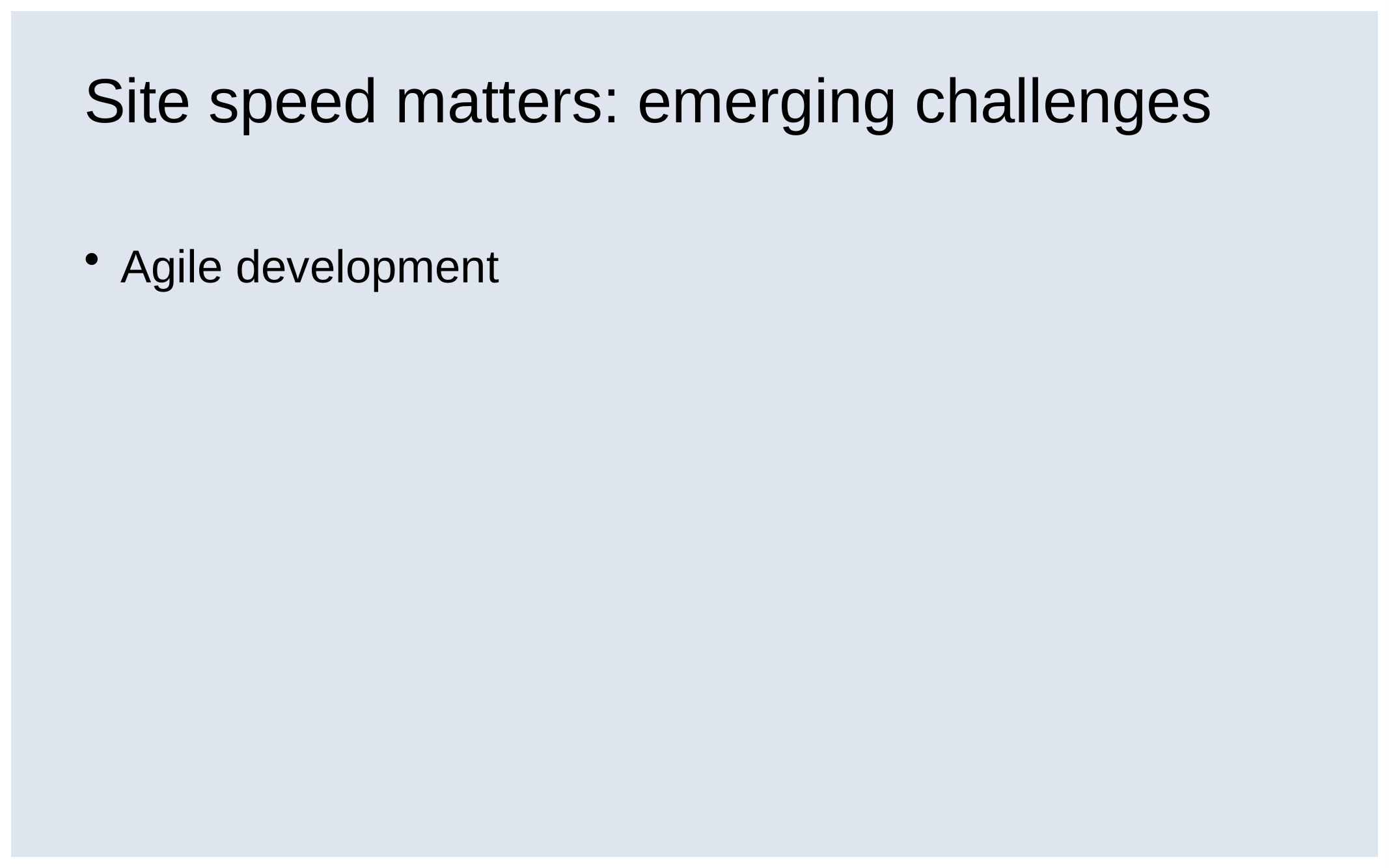

# Site speed matters: emerging challenges

Agile development